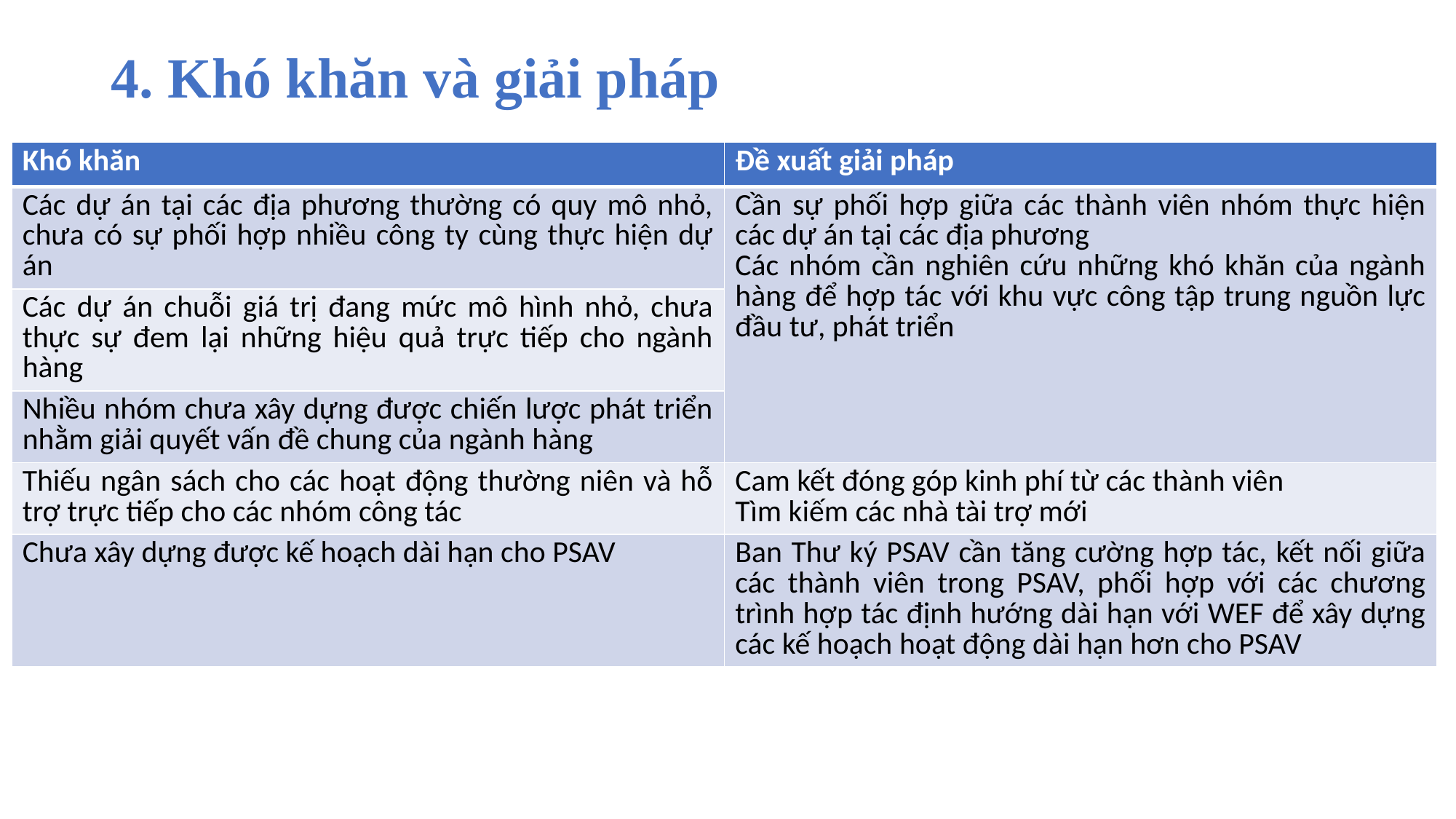

# 4. Khó khăn và giải pháp
| Khó khăn | Đề xuất giải pháp |
| --- | --- |
| Các dự án tại các địa phương thường có quy mô nhỏ, chưa có sự phối hợp nhiều công ty cùng thực hiện dự án | Cần sự phối hợp giữa các thành viên nhóm thực hiện các dự án tại các địa phương Các nhóm cần nghiên cứu những khó khăn của ngành hàng để hợp tác với khu vực công tập trung nguồn lực đầu tư, phát triển |
| Các dự án chuỗi giá trị đang mức mô hình nhỏ, chưa thực sự đem lại những hiệu quả trực tiếp cho ngành hàng |  |
| Nhiều nhóm chưa xây dựng được chiến lược phát triển nhằm giải quyết vấn đề chung của ngành hàng |  |
| Thiếu ngân sách cho các hoạt động thường niên và hỗ trợ trực tiếp cho các nhóm công tác | Cam kết đóng góp kinh phí từ các thành viên Tìm kiếm các nhà tài trợ mới |
| Chưa xây dựng được kế hoạch dài hạn cho PSAV | Ban Thư ký PSAV cần tăng cường hợp tác, kết nối giữa các thành viên trong PSAV, phối hợp với các chương trình hợp tác định hướng dài hạn với WEF để xây dựng các kế hoạch hoạt động dài hạn hơn cho PSAV |